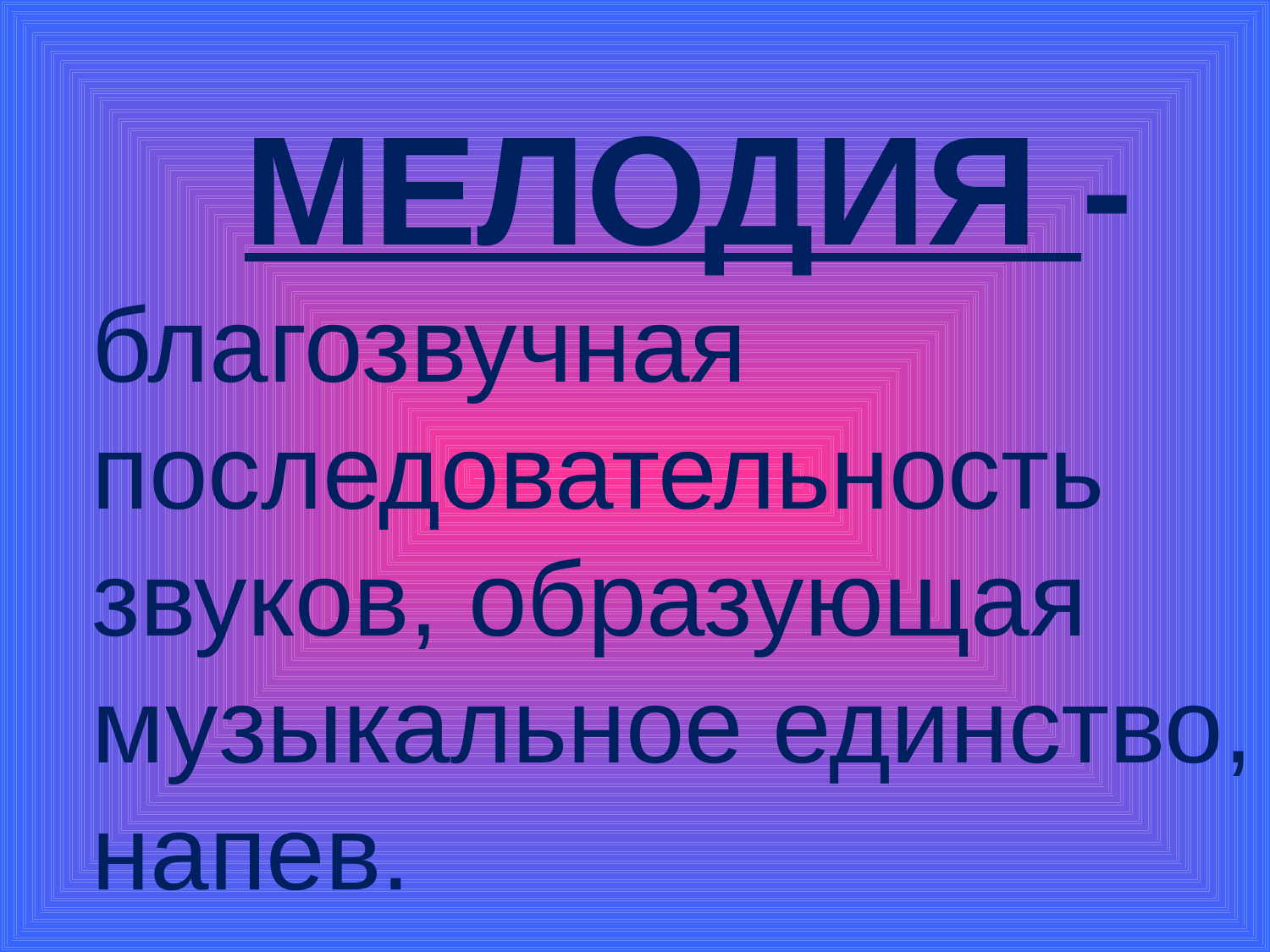

МЕЛОДИЯ -
благозвучная последовательность звуков, образующая музыкальное единство, напев.